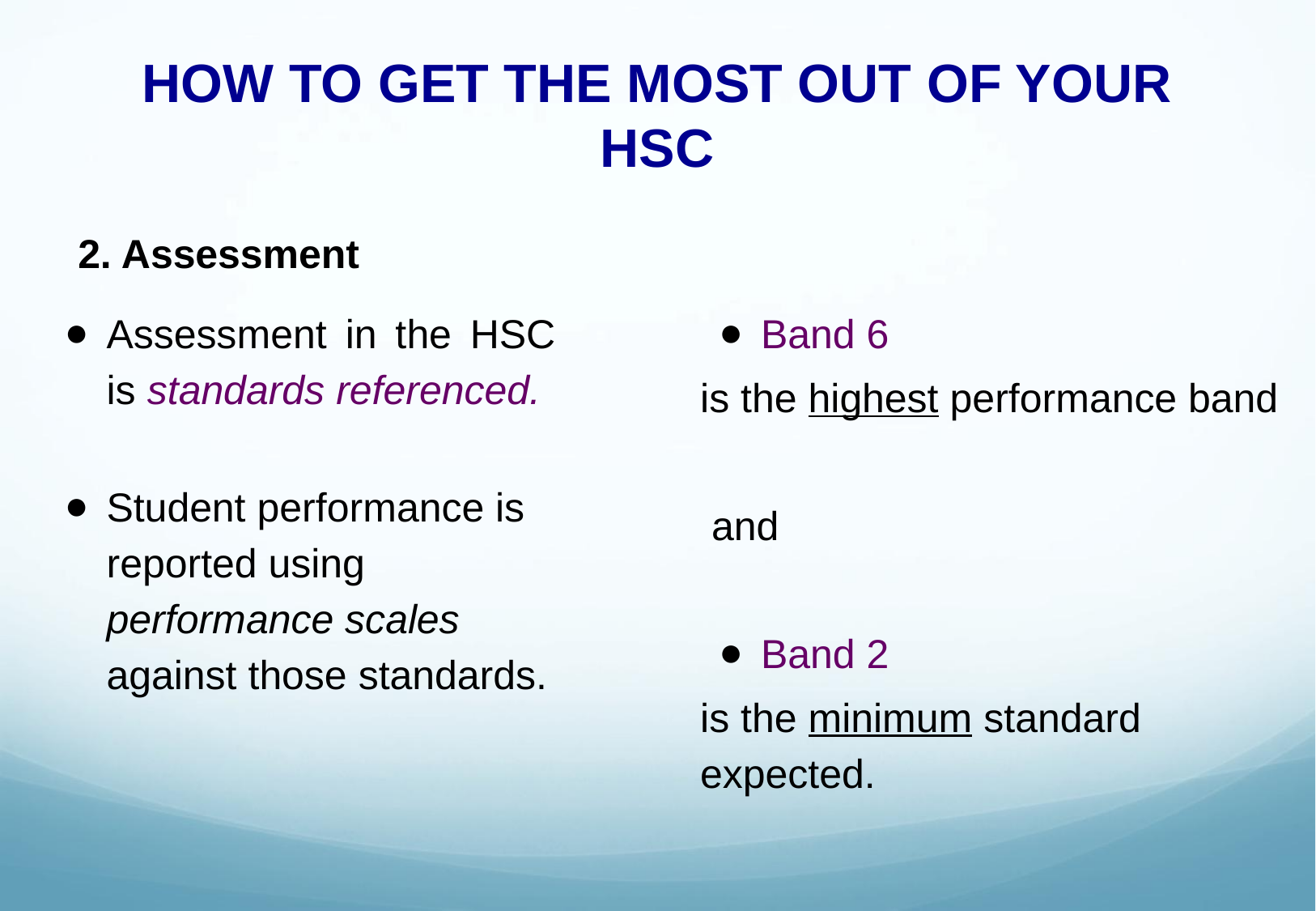

# HOW TO GET THE MOST OUT OF YOUR HSC

2. Assessment

Assessment in the HSC is standards referenced.

Student performance is reported using performance scales against those standards.

Band 6
is the highest performance band

 and

Band 2
is the minimum standard expected.